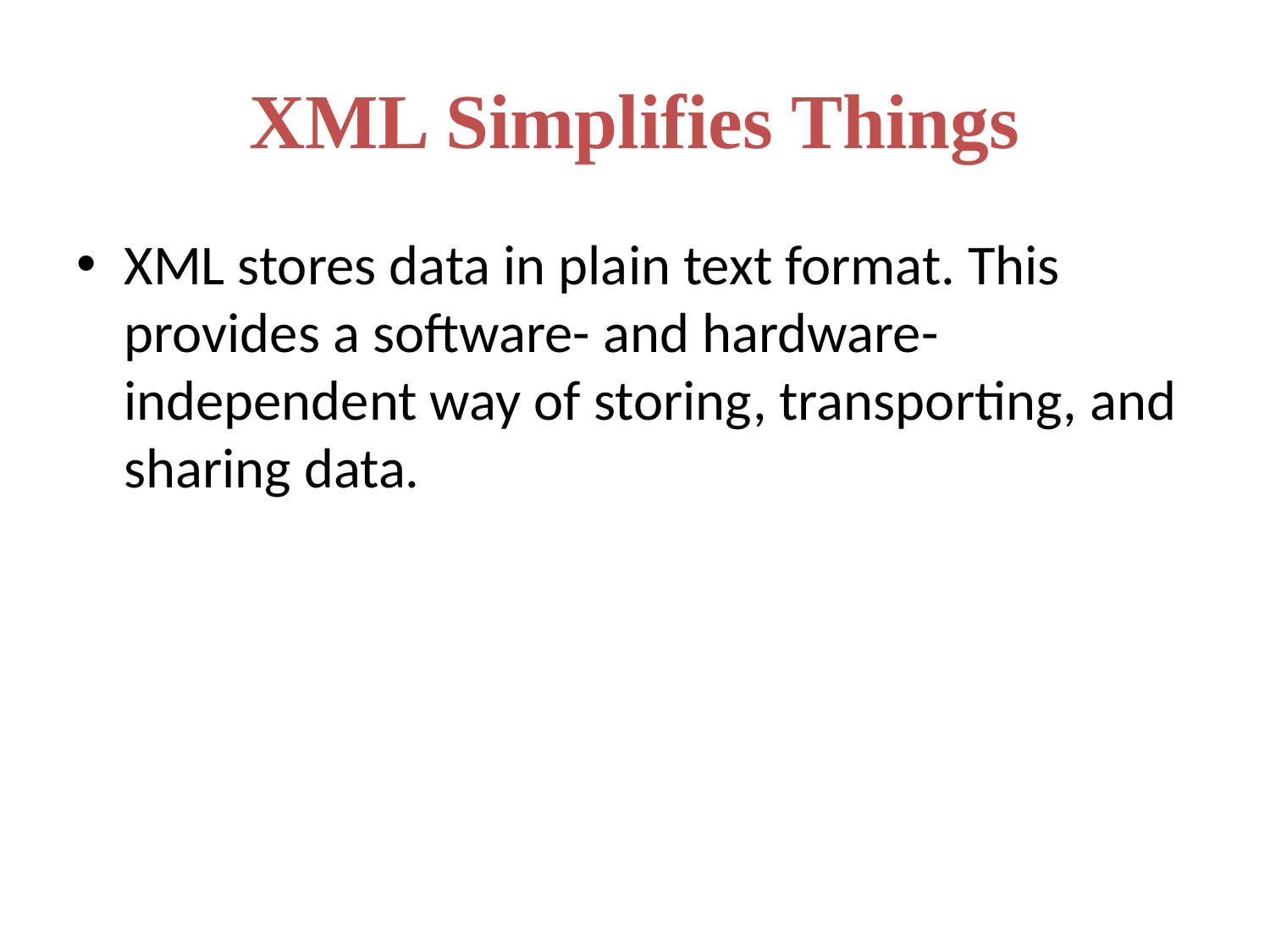

# XML Simplifies Things
XML stores data in plain text format. This provides a software- and hardware-independent way of storing, transporting, and sharing data.